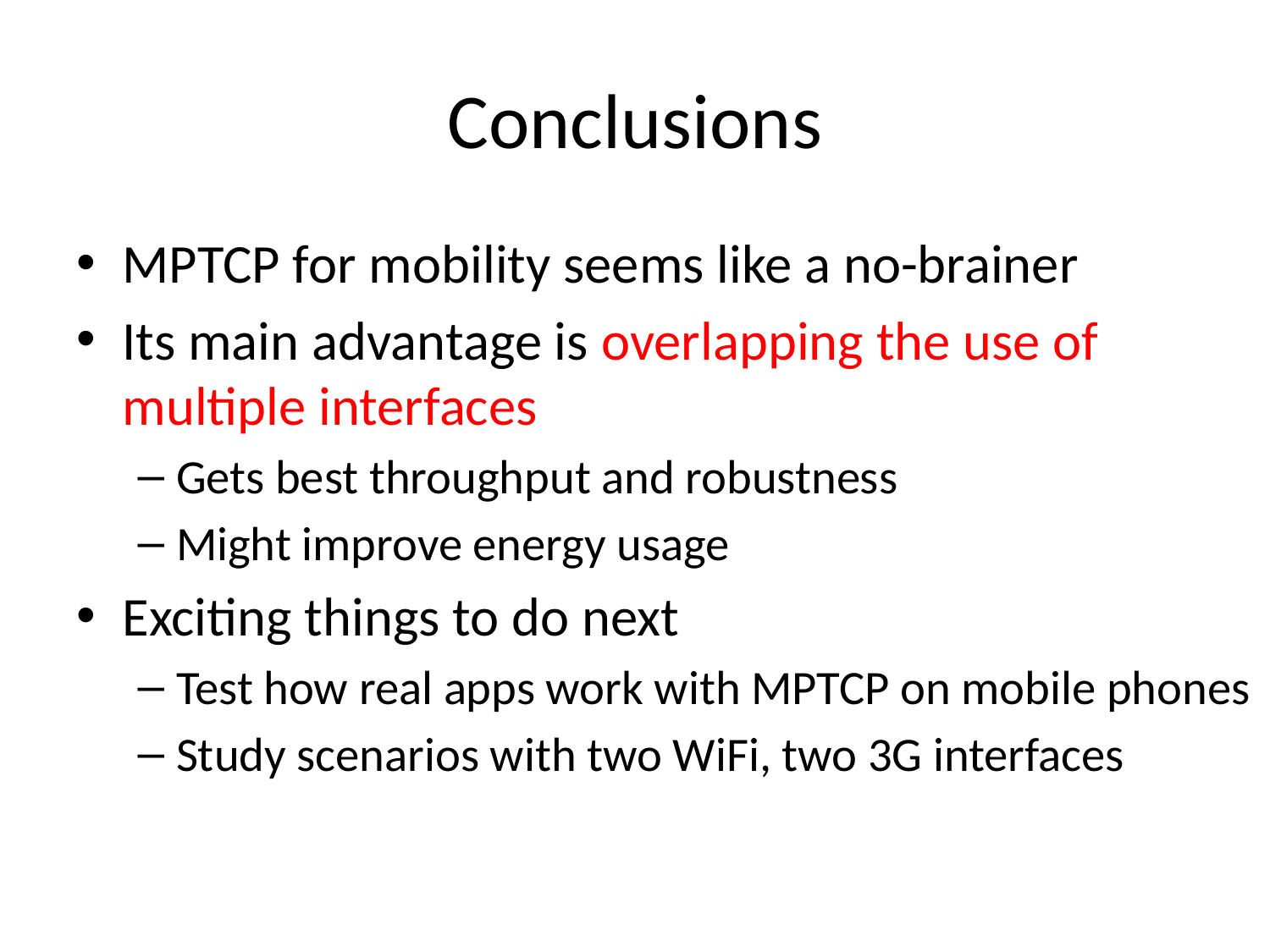

# Conclusions
MPTCP for mobility seems like a no-brainer
Its main advantage is overlapping the use of multiple interfaces
Gets best throughput and robustness
Might improve energy usage
Exciting things to do next
Test how real apps work with MPTCP on mobile phones
Study scenarios with two WiFi, two 3G interfaces